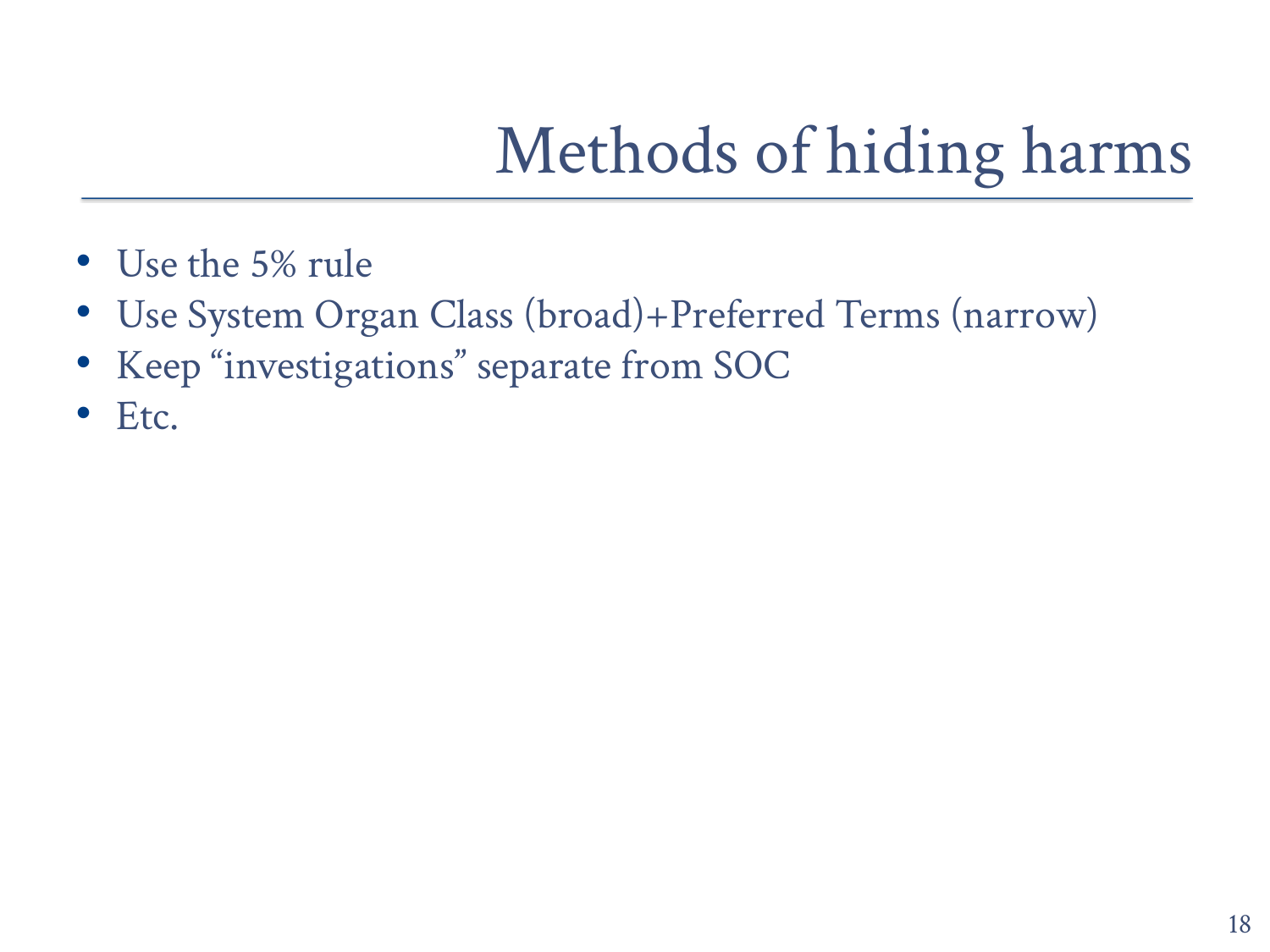

# Methods of hiding harms
Use the 5% rule
Use System Organ Class (broad)+Preferred Terms (narrow)
Keep “investigations” separate from SOC
Etc.

18